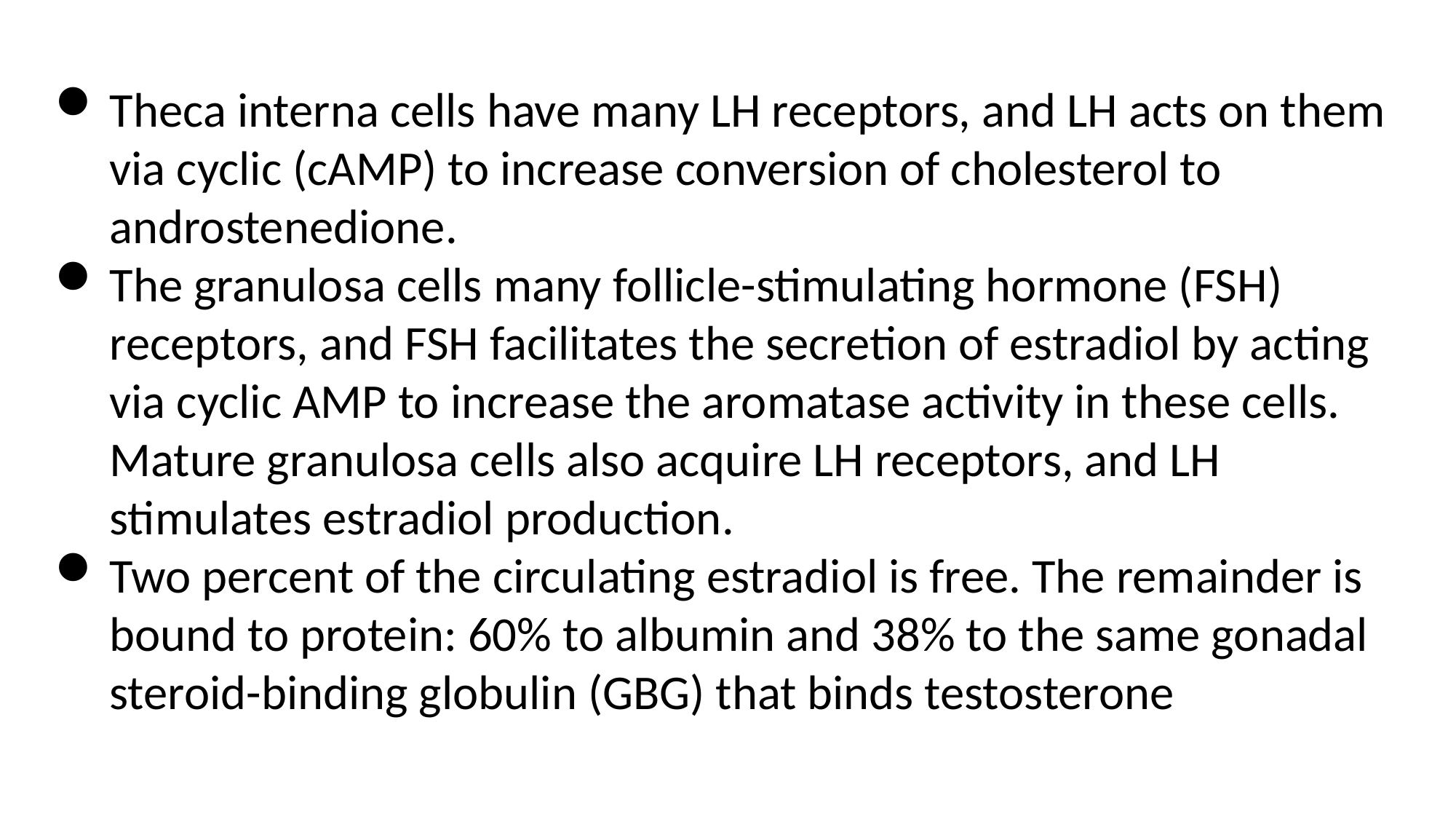

Theca interna cells have many LH receptors, and LH acts on them via cyclic (cAMP) to increase conversion of cholesterol to androstenedione.
The granulosa cells many follicle-stimulating hormone (FSH) receptors, and FSH facilitates the secretion of estradiol by acting via cyclic AMP to increase the aromatase activity in these cells. Mature granulosa cells also acquire LH receptors, and LH stimulates estradiol production.
Two percent of the circulating estradiol is free. The remainder is bound to protein: 60% to albumin and 38% to the same gonadal steroid-binding globulin (GBG) that binds testosterone